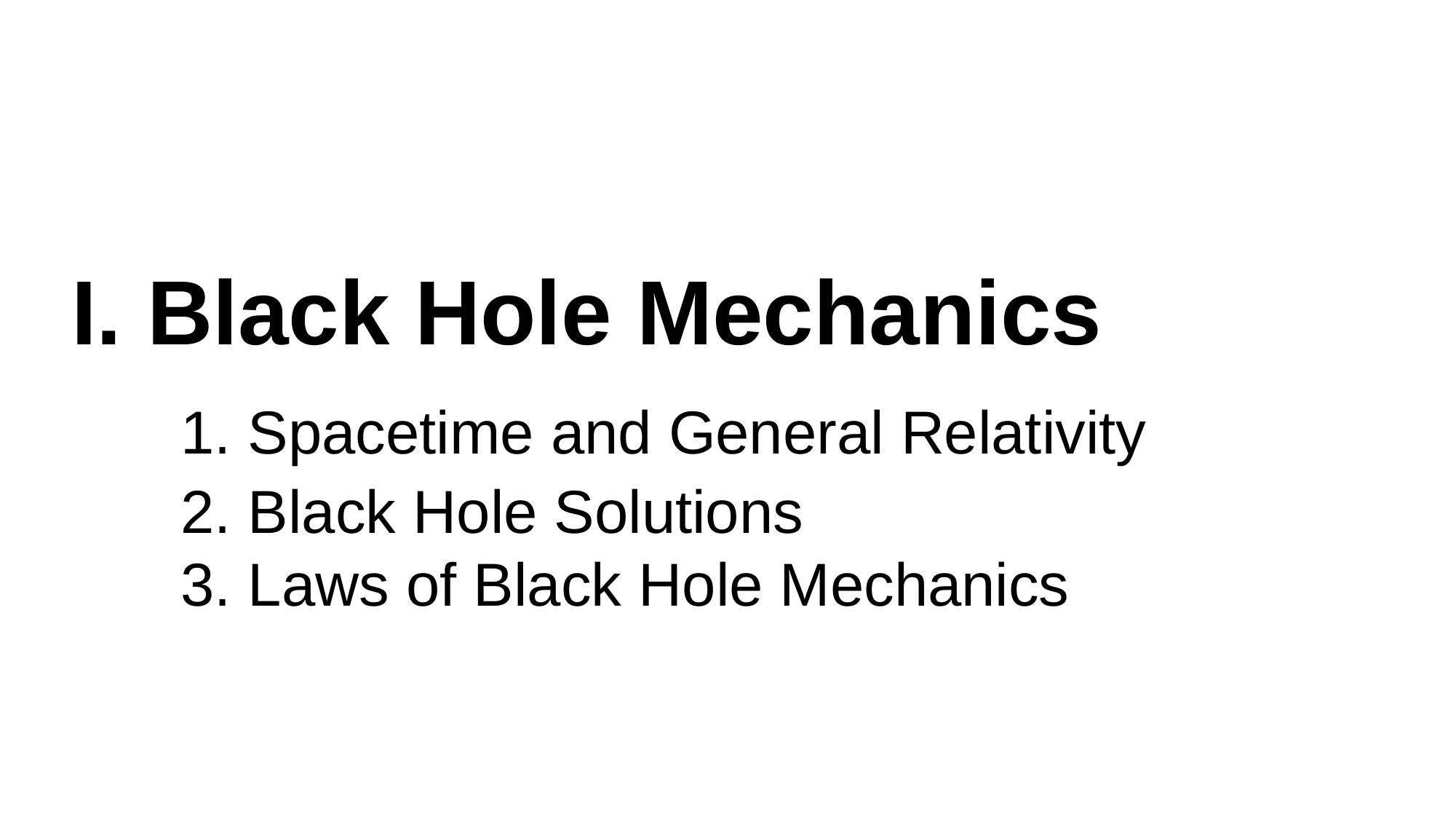

# I. Black Hole Mechanics 1. Spacetime and General Relativity 2. Black Hole Solutions 3. Laws of Black Hole Mechanics